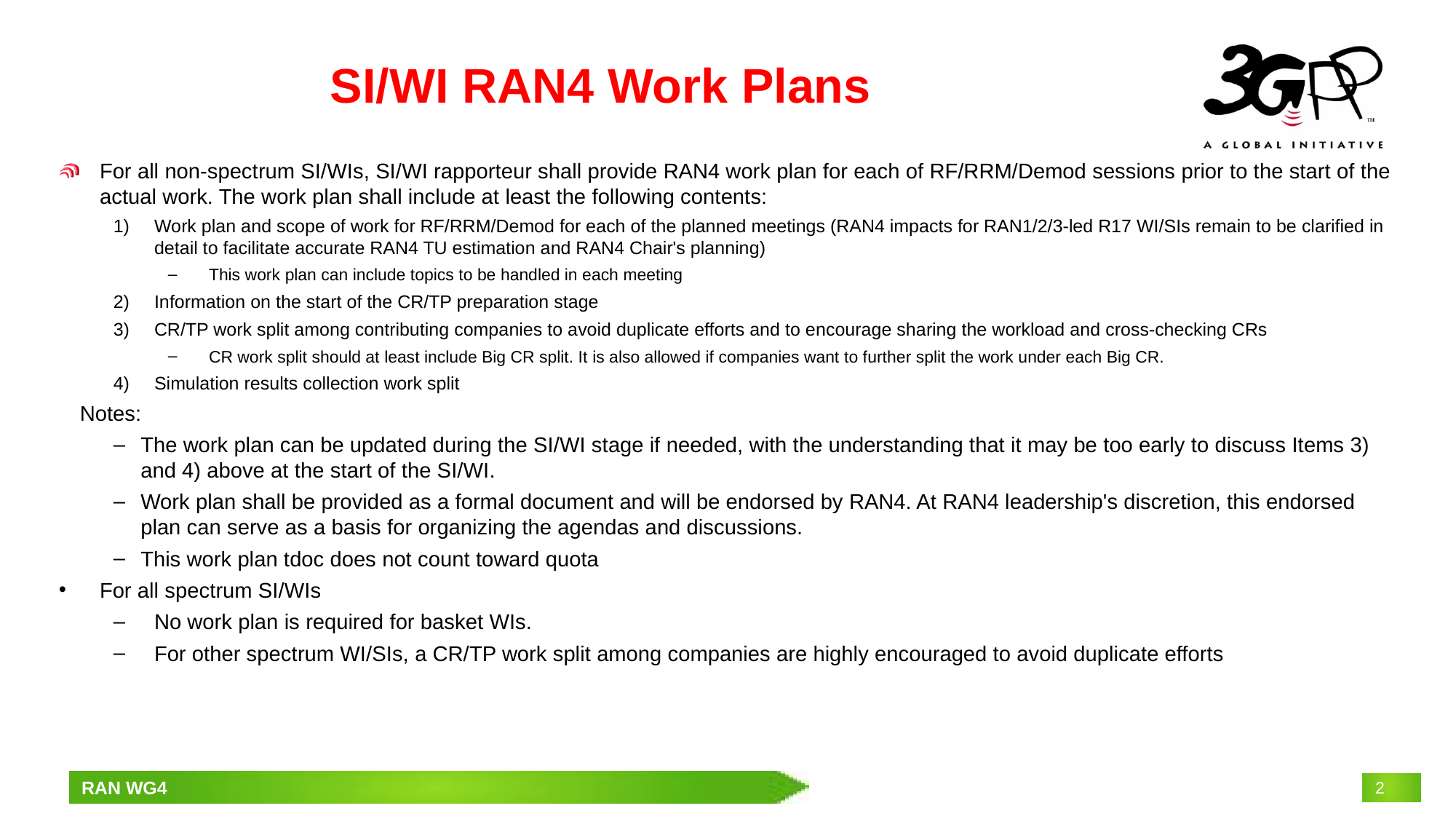

# SI/WI RAN4 Work Plans
For all non-spectrum SI/WIs, SI/WI rapporteur shall provide RAN4 work plan for each of RF/RRM/Demod sessions prior to the start of the actual work. The work plan shall include at least the following contents:
Work plan and scope of work for RF/RRM/Demod for each of the planned meetings (RAN4 impacts for RAN1/2/3-led R17 WI/SIs remain to be clarified in detail to facilitate accurate RAN4 TU estimation and RAN4 Chair's planning)
This work plan can include topics to be handled in each meeting
Information on the start of the CR/TP preparation stage
CR/TP work split among contributing companies to avoid duplicate efforts and to encourage sharing the workload and cross-checking CRs
CR work split should at least include Big CR split. It is also allowed if companies want to further split the work under each Big CR.
Simulation results collection work split
Notes:
The work plan can be updated during the SI/WI stage if needed, with the understanding that it may be too early to discuss Items 3) and 4) above at the start of the SI/WI.
Work plan shall be provided as a formal document and will be endorsed by RAN4. At RAN4 leadership's discretion, this endorsed plan can serve as a basis for organizing the agendas and discussions.
This work plan tdoc does not count toward quota
For all spectrum SI/WIs
No work plan is required for basket WIs.
For other spectrum WI/SIs, a CR/TP work split among companies are highly encouraged to avoid duplicate efforts